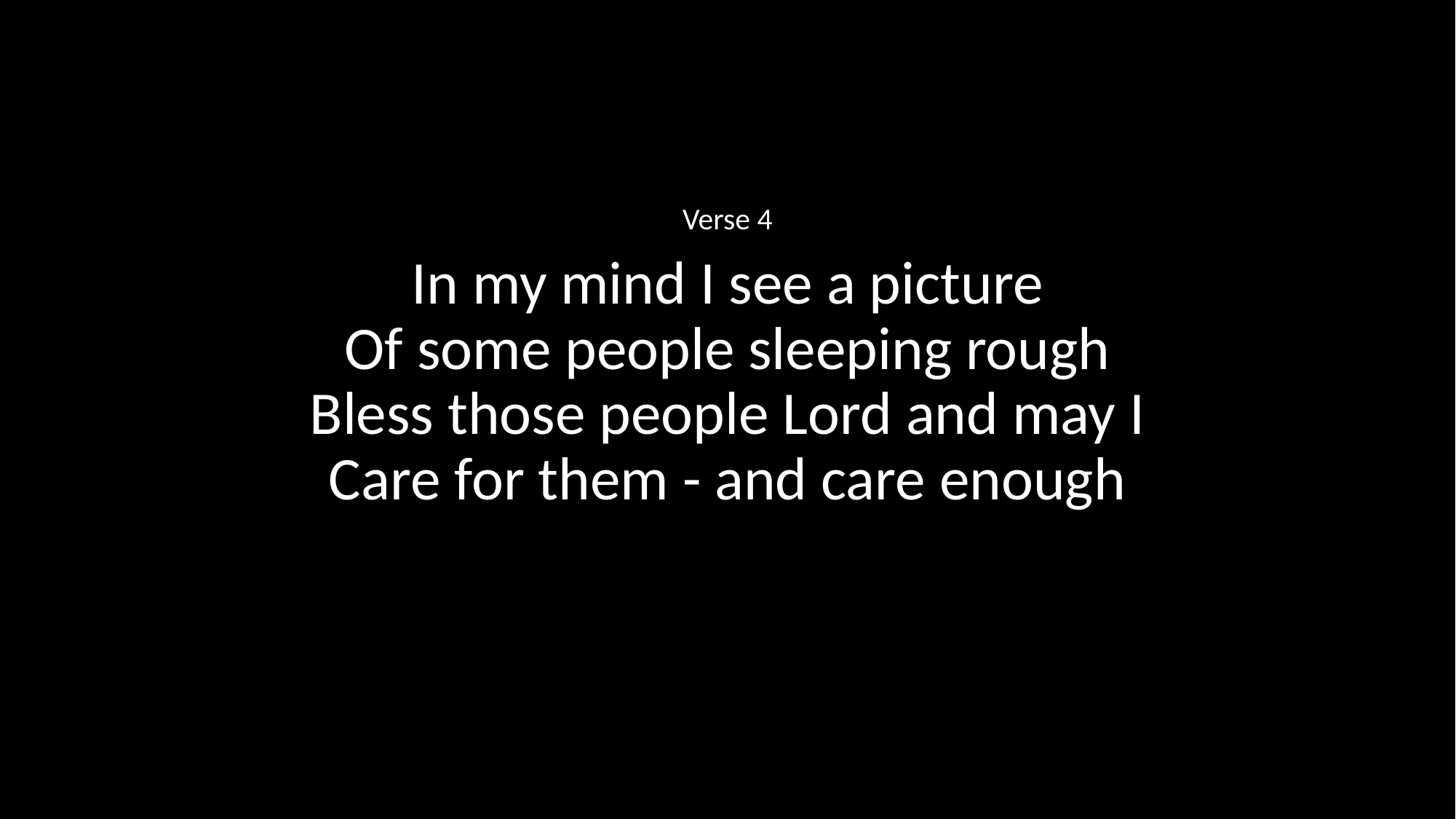

Verse 4
In my mind I see a picture
Of some people sleeping rough
Bless those people Lord and may I
Care for them - and care enough